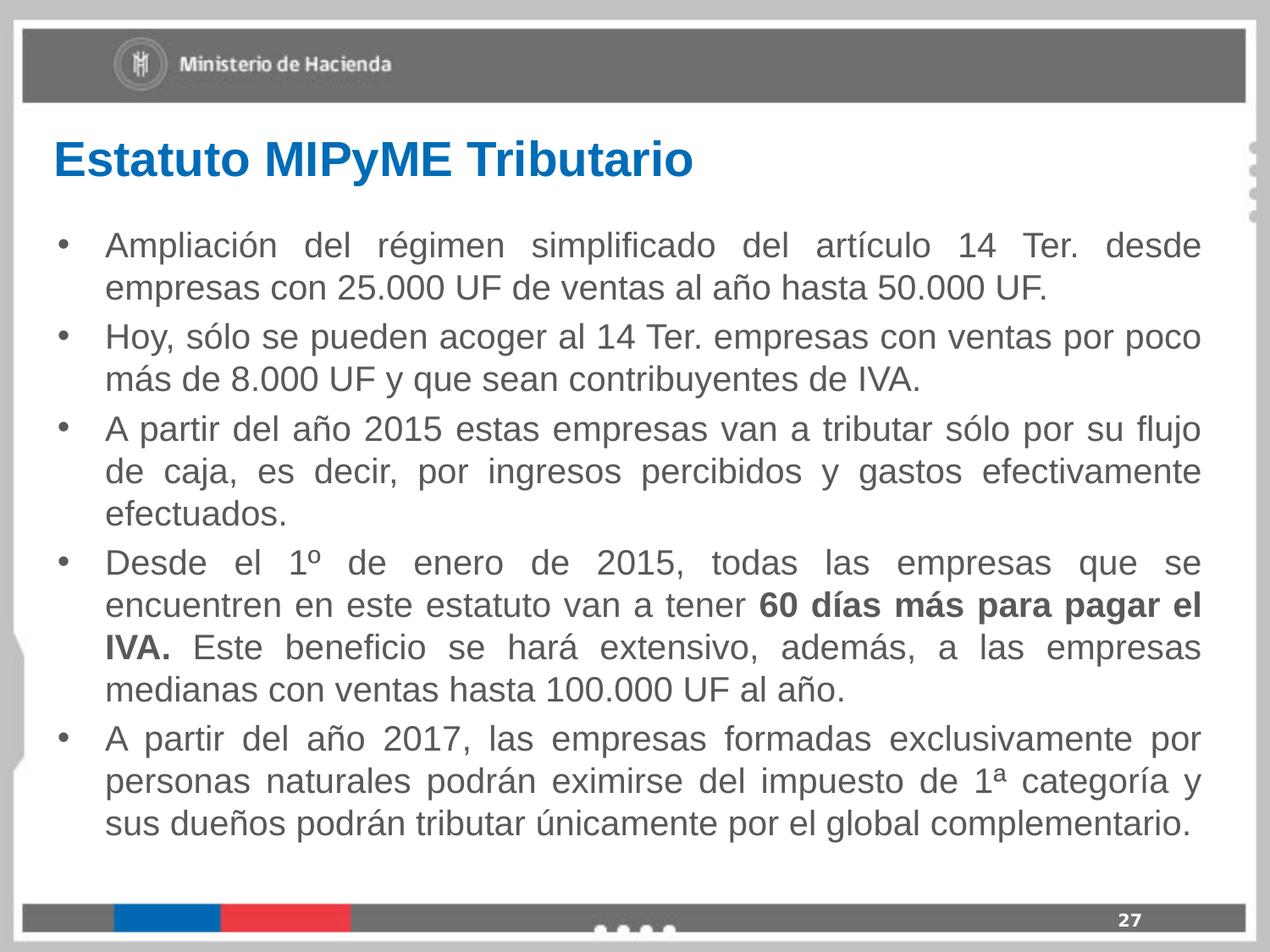

Estatuto MIPyME Tributario
Ampliación del régimen simplificado del artículo 14 Ter. desde empresas con 25.000 UF de ventas al año hasta 50.000 UF.
Hoy, sólo se pueden acoger al 14 Ter. empresas con ventas por poco más de 8.000 UF y que sean contribuyentes de IVA.
A partir del año 2015 estas empresas van a tributar sólo por su flujo de caja, es decir, por ingresos percibidos y gastos efectivamente efectuados.
Desde el 1º de enero de 2015, todas las empresas que se encuentren en este estatuto van a tener 60 días más para pagar el IVA. Este beneficio se hará extensivo, además, a las empresas medianas con ventas hasta 100.000 UF al año.
A partir del año 2017, las empresas formadas exclusivamente por personas naturales podrán eximirse del impuesto de 1ª categoría y sus dueños podrán tributar únicamente por el global complementario.

27